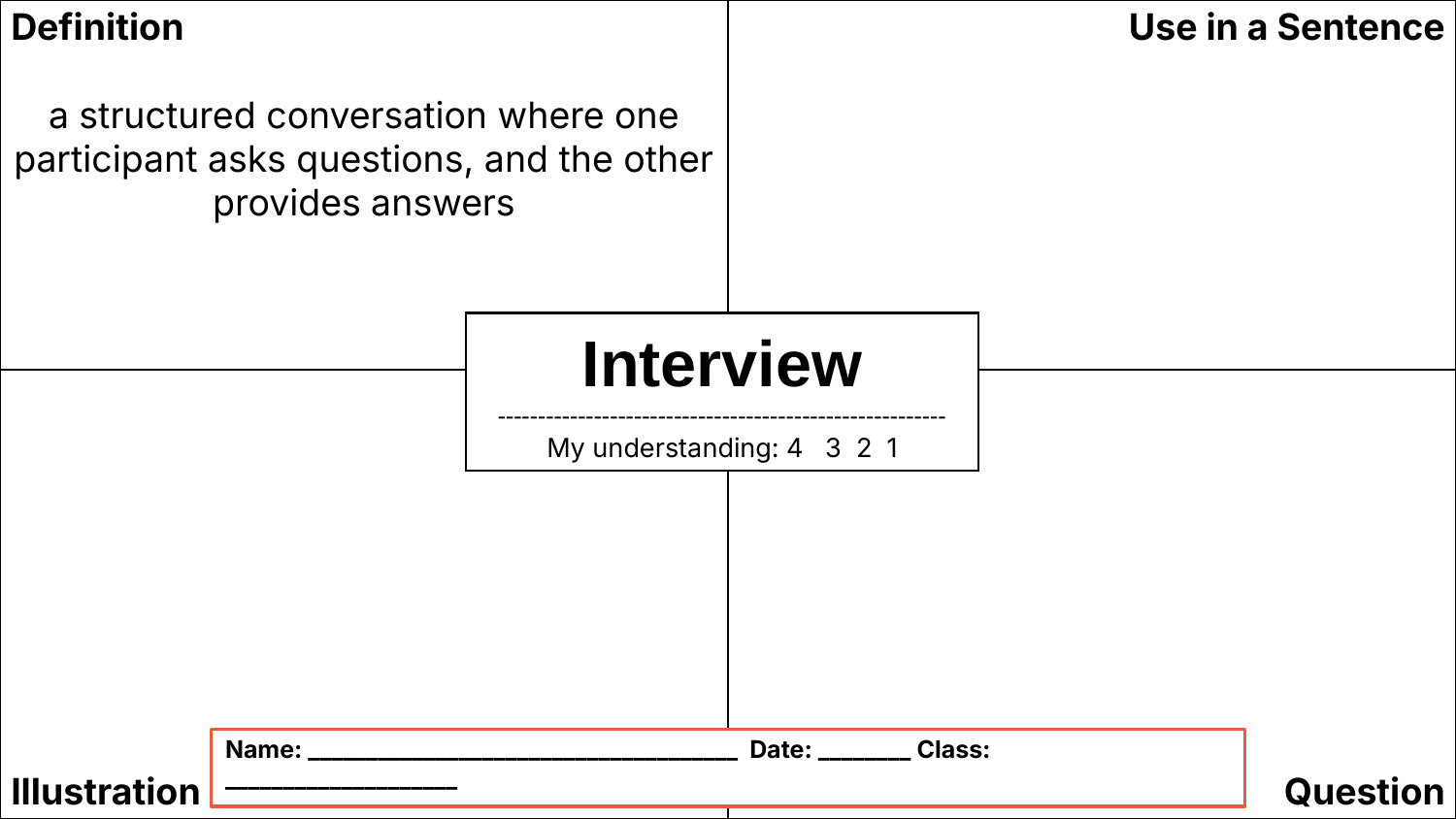

| Definition a structured conversation where one participant asks questions, and the other provides answers | Use in a Sentence |
| --- | --- |
| Illustration | Question |
Interview
--------------------------------------------------------
My understanding: 4   3  2  1
Name: _____________________________________  Date: ________ Class: ____________________